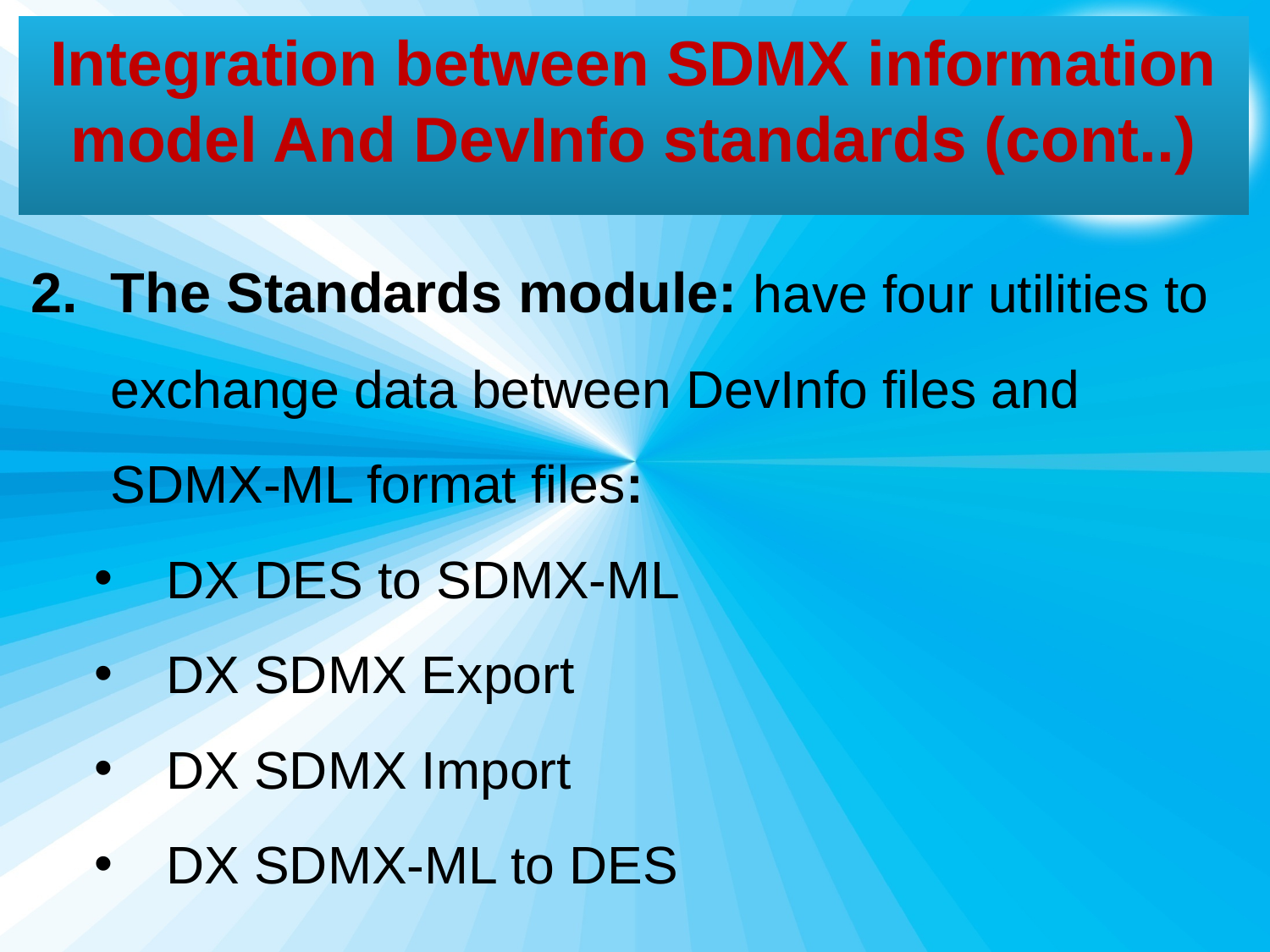

Integration between SDMX information model And DevInfo standards (cont..)
The Standards module: have four utilities to exchange data between DevInfo files and SDMX-ML format files:
DX DES to SDMX-ML
DX SDMX Export
DX SDMX Import
DX SDMX-ML to DES